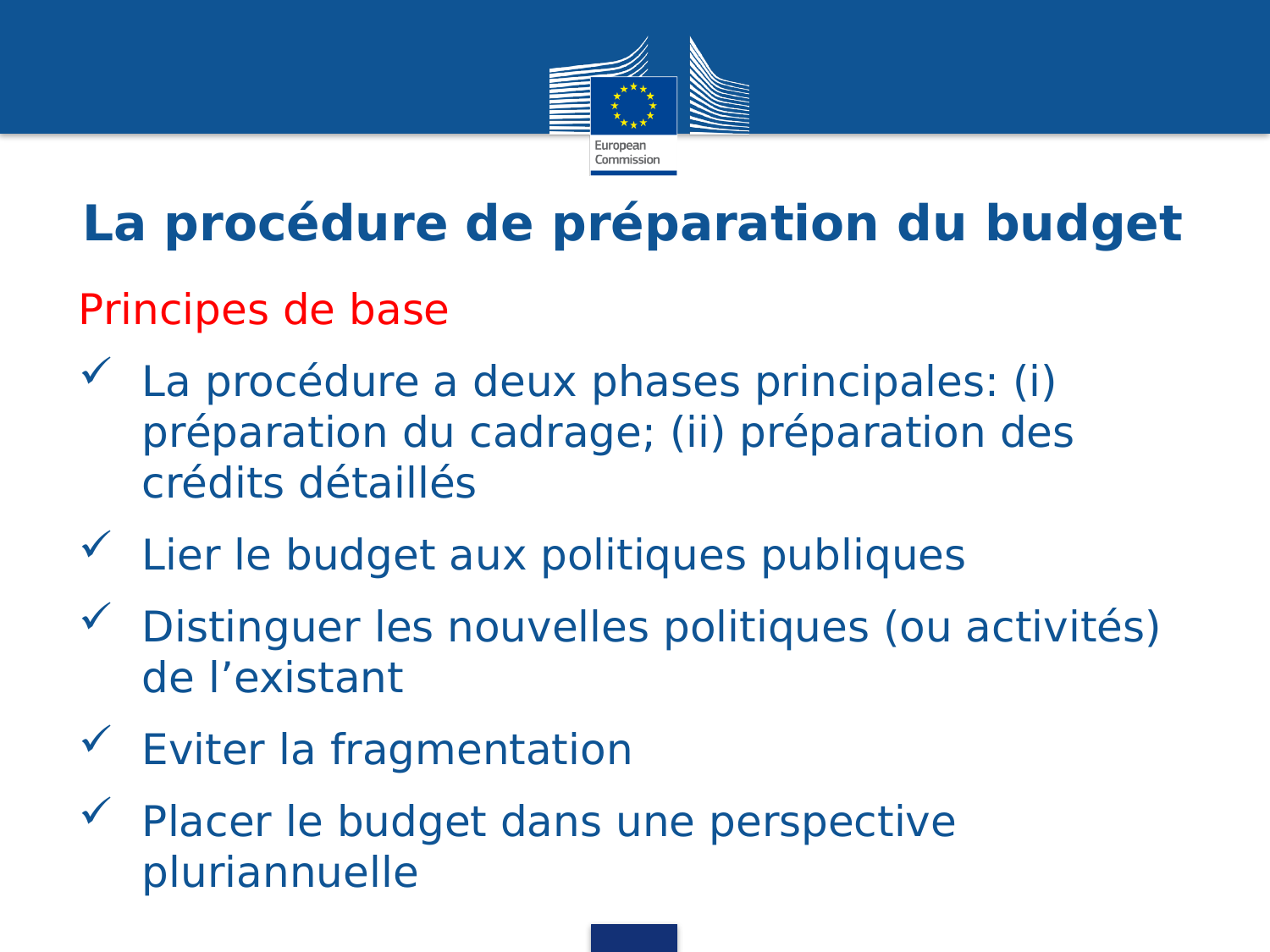

# La procédure de préparation du budget
Principes de base
La procédure a deux phases principales: (i) préparation du cadrage; (ii) préparation des crédits détaillés
Lier le budget aux politiques publiques
Distinguer les nouvelles politiques (ou activités) de l’existant
Eviter la fragmentation
Placer le budget dans une perspective pluriannuelle